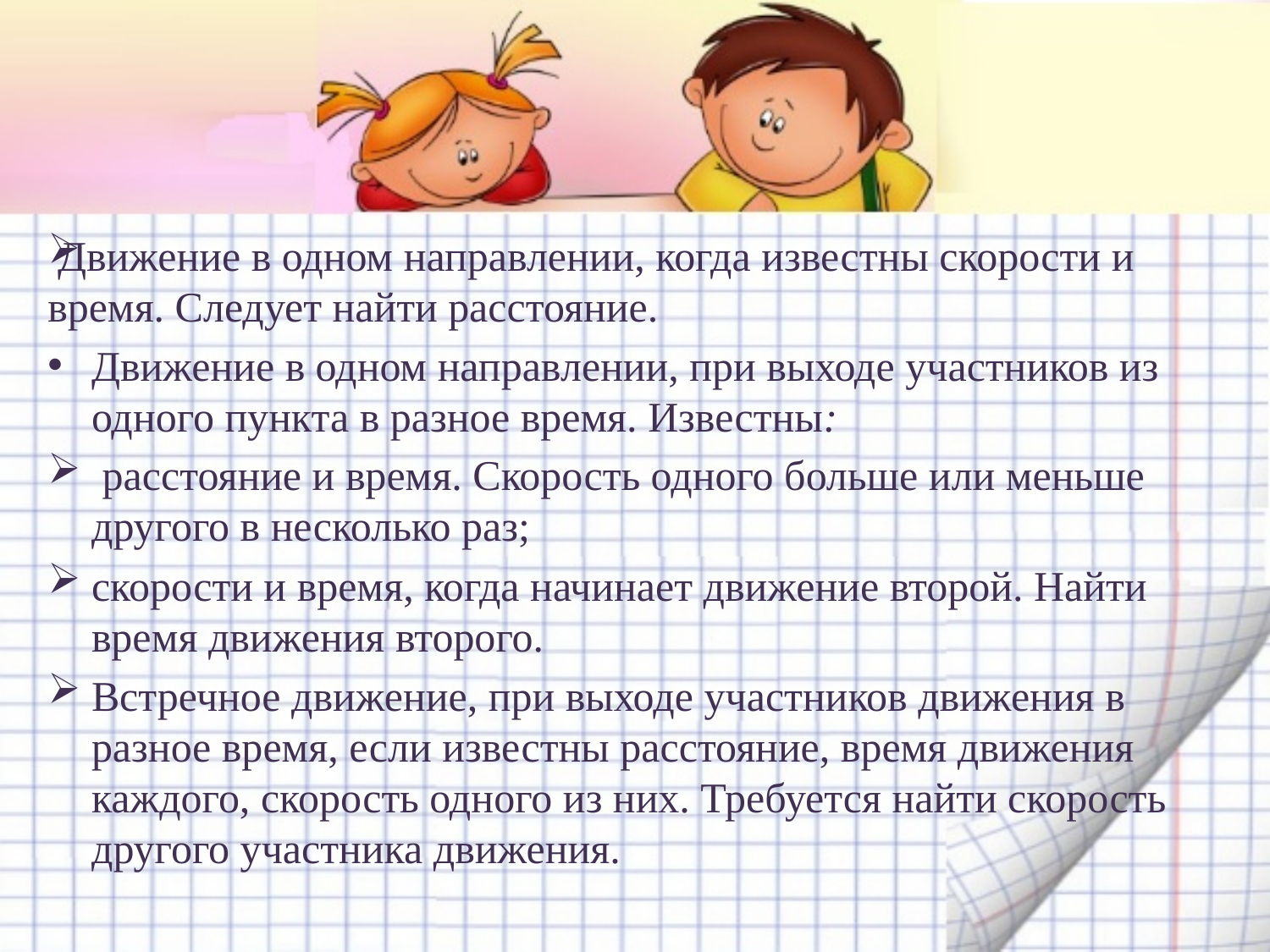

#
Движение в одном направлении, когда известны скорости и время. Следует найти расстояние.
Движение в одном направлении, при выходе участников из одного пункта в разное время. Известны:
 расстояние и время. Скорость одного больше или меньше другого в несколько раз;
скорости и время, когда начинает движение второй. Найти время движения второго.
Встречное движение, при выходе участников движения в разное время, если известны расстояние, время движения каждого, скорость одного из них. Требуется найти скорость другого участника движения.